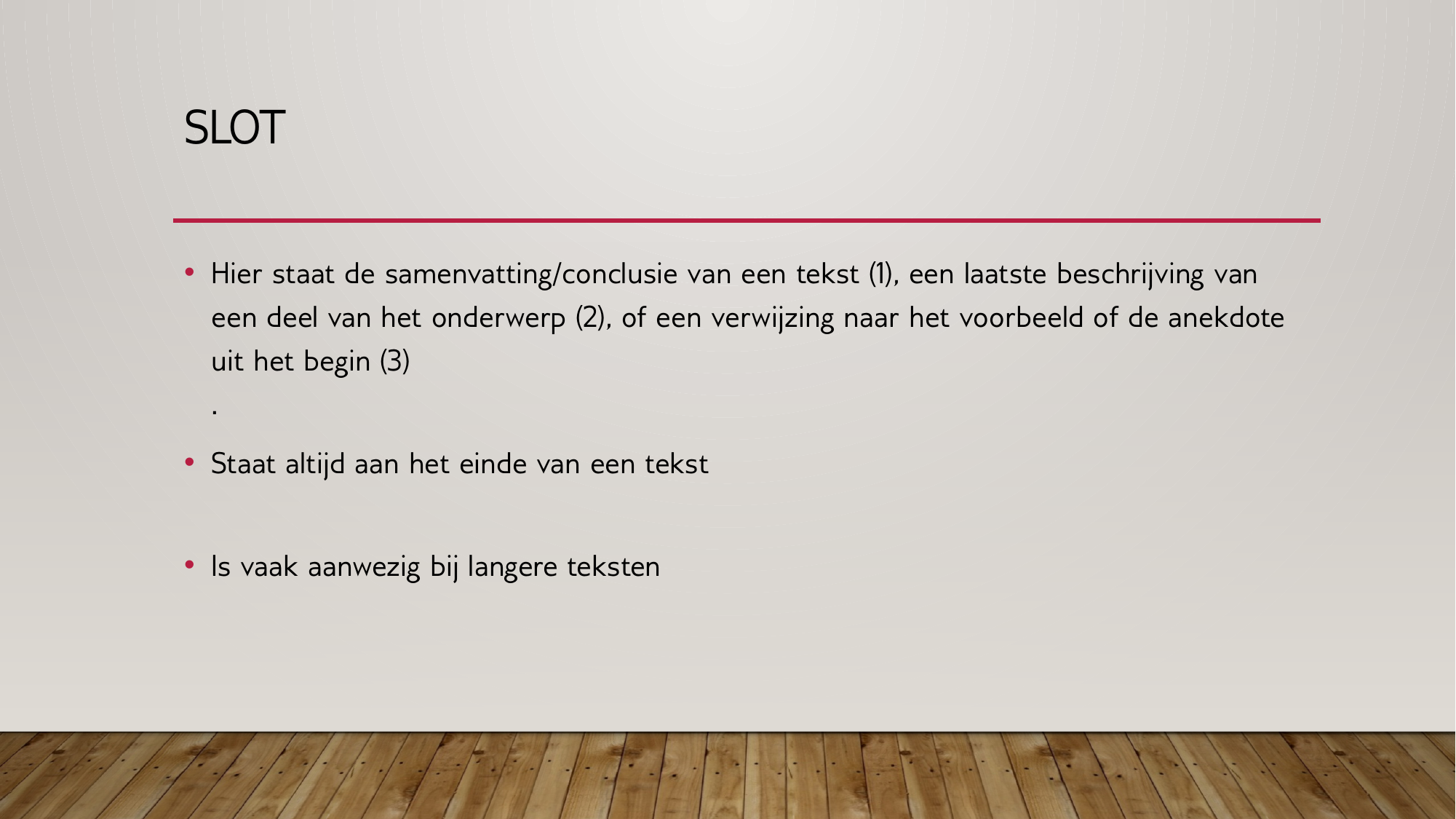

# Slot
Hier staat de samenvatting/conclusie van een tekst (1), een laatste beschrijving van een deel van het onderwerp (2), of een verwijzing naar het voorbeeld of de anekdote uit het begin (3)
.
Staat altijd aan het einde van een tekst
Is vaak aanwezig bij langere teksten